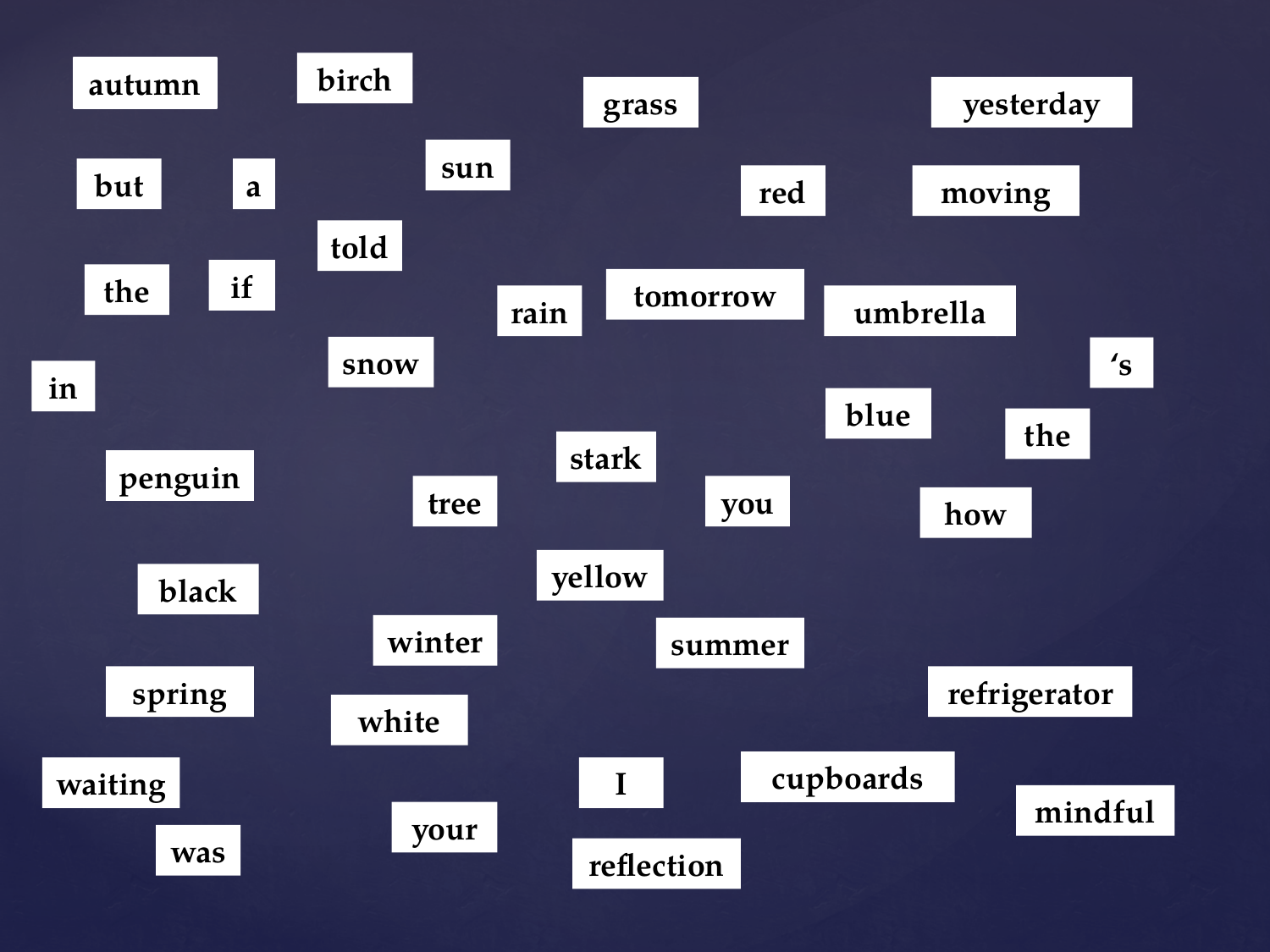

birch
autumn
grass
yesterday
sun
but
a
red
moving
told
if
the
tomorrow
rain
umbrella
snow
‘s
in
blue
the
stark
penguin
tree
you
how
yellow
black
winter
summer
spring
refrigerator
white
cupboards
waiting
I
mindful
your
was
reflection